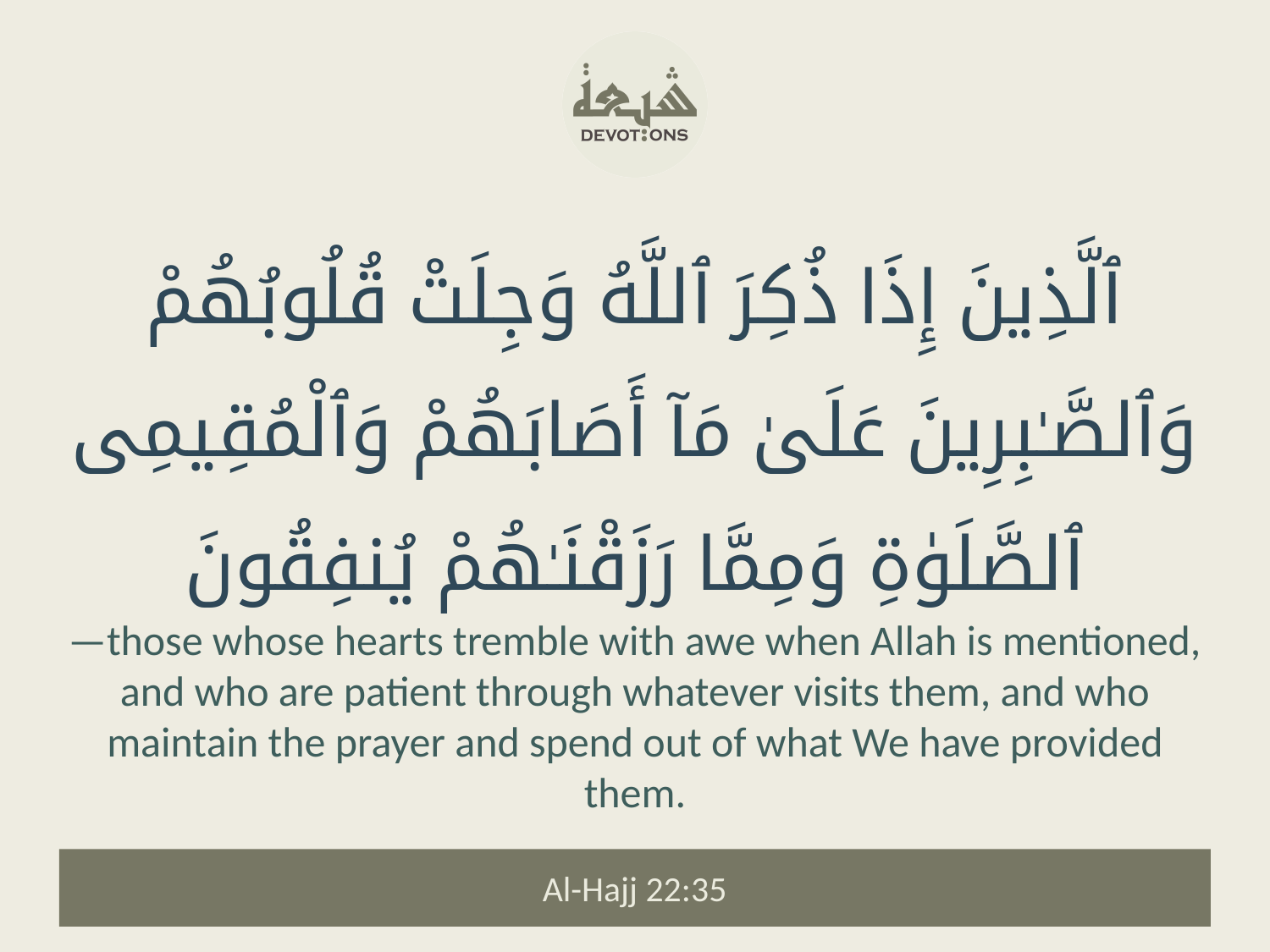

ٱلَّذِينَ إِذَا ذُكِرَ ٱللَّهُ وَجِلَتْ قُلُوبُهُمْ وَٱلصَّـٰبِرِينَ عَلَىٰ مَآ أَصَابَهُمْ وَٱلْمُقِيمِى ٱلصَّلَوٰةِ وَمِمَّا رَزَقْنَـٰهُمْ يُنفِقُونَ
—those whose hearts tremble with awe when Allah is mentioned, and who are patient through whatever visits them, and who maintain the prayer and spend out of what We have provided them.
Al-Hajj 22:35